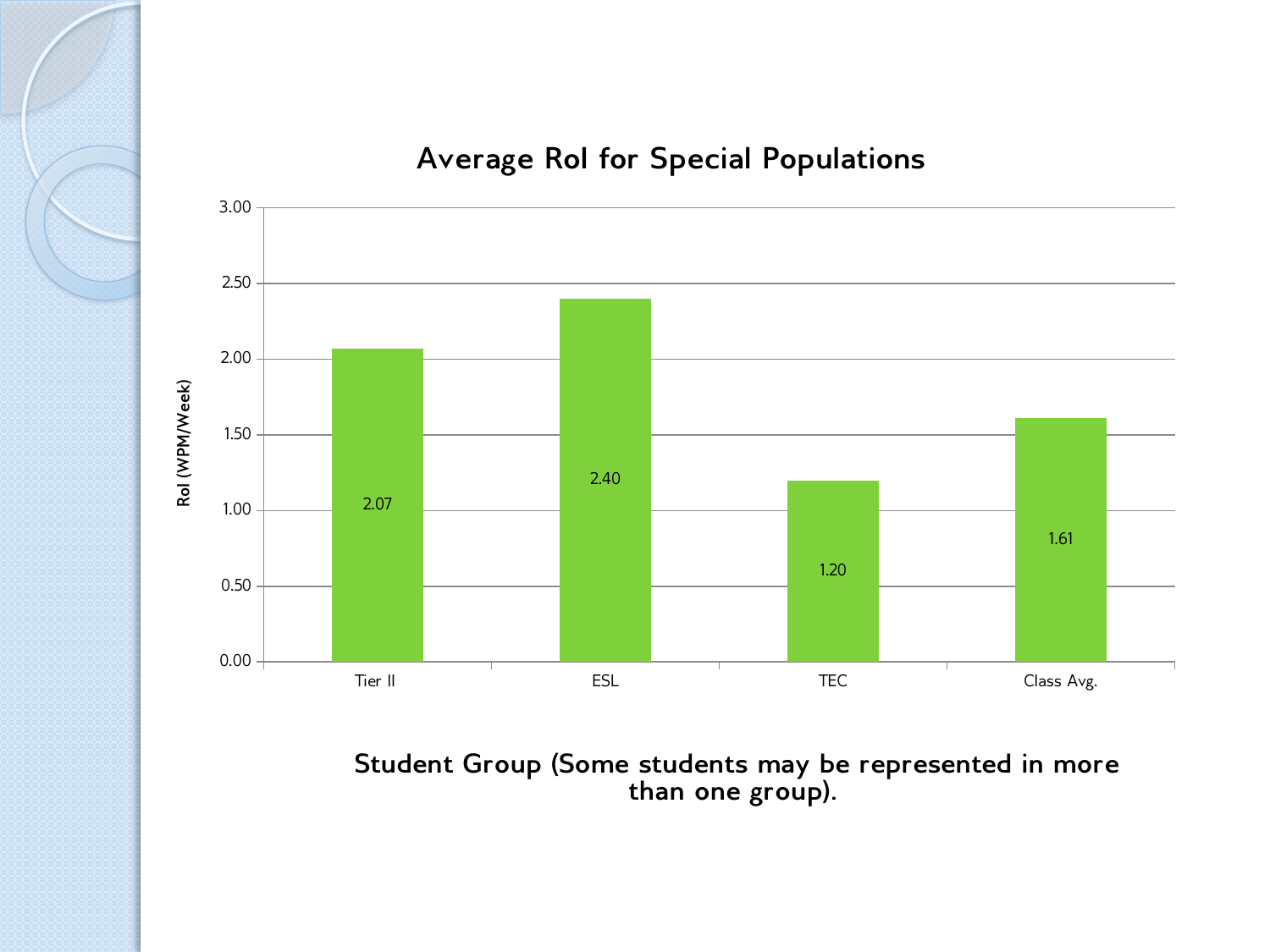

### Chart: Average RoI for Special Populations

| Category |  |
|---|---|
| Tier II  | 2.07 |
| ESL | 2.4 |
| TEC | 1.2 |
| Class Avg. | 1.61 |